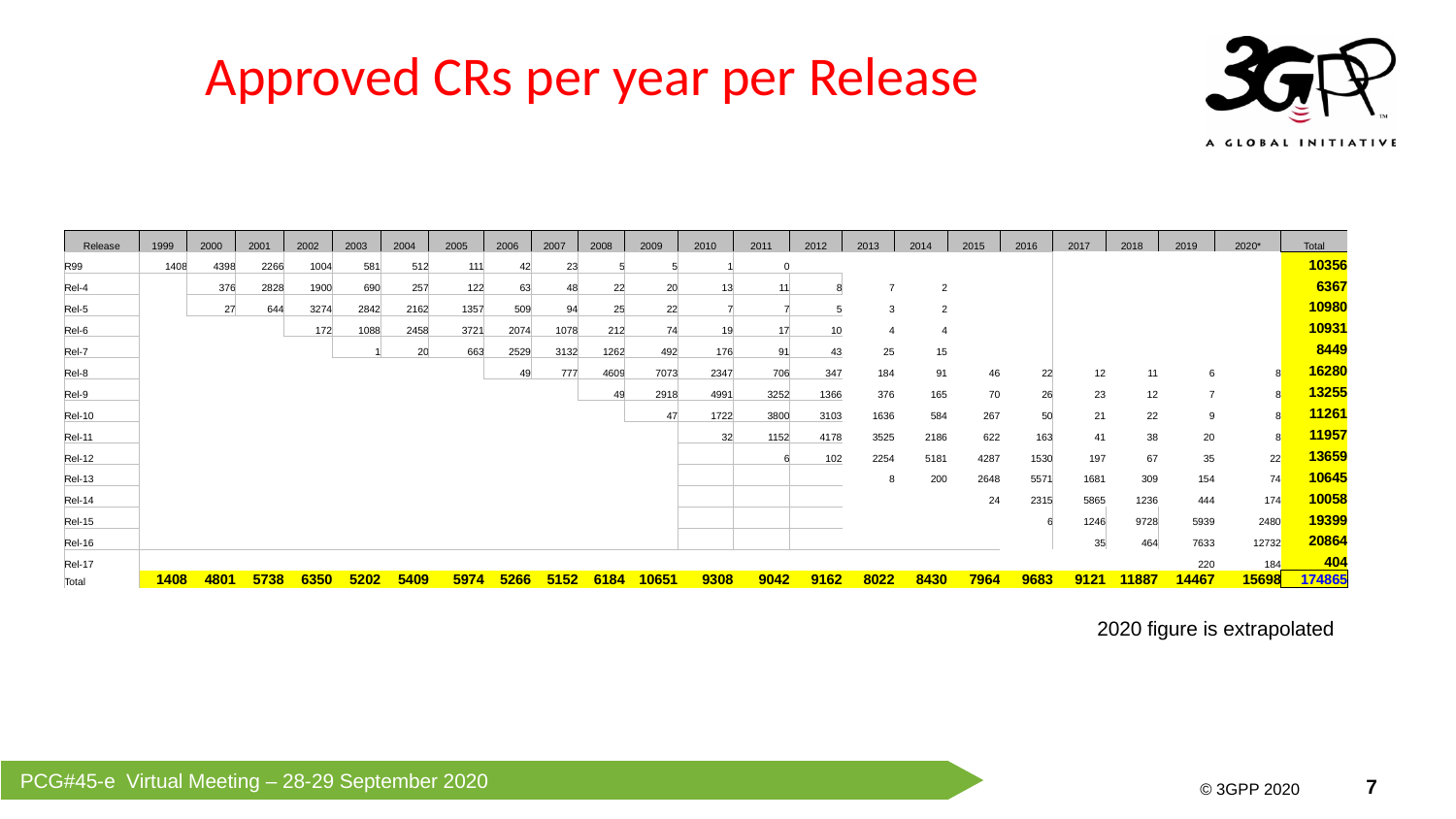

Approved CRs per year per Release
| Release | 1999 | 2000 | 2001 | 2002 | 2003 | 2004 | 2005 | 2006 | 2007 | 2008 | 2009 | 2010 | 2011 | 2012 | 2013 | 2014 | 2015 | 2016 | 2017 | 2018 | 2019 | 2020\* | Total |
| --- | --- | --- | --- | --- | --- | --- | --- | --- | --- | --- | --- | --- | --- | --- | --- | --- | --- | --- | --- | --- | --- | --- | --- |
| R99 | 1408 | 4398 | 2266 | 1004 | 581 | 512 | 111 | 42 | 23 | 5 | 5 | 1 | 0 |  |  |  |  |  |  |  |  |  | 10356 |
| Rel-4 |  | 376 | 2828 | 1900 | 690 | 257 | 122 | 63 | 48 | 22 | 20 | 13 | 11 | 8 | 7 | 2 |  |  |  |  |  |  | 6367 |
| Rel-5 |  | 27 | 644 | 3274 | 2842 | 2162 | 1357 | 509 | 94 | 25 | 22 | 7 | 7 | 5 | 3 | 2 |  |  |  |  |  |  | 10980 |
| Rel-6 |  |  |  | 172 | 1088 | 2458 | 3721 | 2074 | 1078 | 212 | 74 | 19 | 17 | 10 | 4 | 4 |  |  |  |  |  |  | 10931 |
| Rel-7 |  |  |  |  | 1 | 20 | 663 | 2529 | 3132 | 1262 | 492 | 176 | 91 | 43 | 25 | 15 |  |  |  |  |  |  | 8449 |
| Rel-8 |  |  |  |  |  |  |  | 49 | 777 | 4609 | 7073 | 2347 | 706 | 347 | 184 | 91 | 46 | 22 | 12 | 11 | 6 | 8 | 16280 |
| Rel-9 |  |  |  |  |  |  |  |  |  | 49 | 2918 | 4991 | 3252 | 1366 | 376 | 165 | 70 | 26 | 23 | 12 | 7 | 8 | 13255 |
| Rel-10 |  |  |  |  |  |  |  |  |  |  | 47 | 1722 | 3800 | 3103 | 1636 | 584 | 267 | 50 | 21 | 22 | 9 | 8 | 11261 |
| Rel-11 |  |  |  |  |  |  |  |  |  |  |  | 32 | 1152 | 4178 | 3525 | 2186 | 622 | 163 | 41 | 38 | 20 | 8 | 11957 |
| Rel-12 |  |  |  |  |  |  |  |  |  |  |  |  | 6 | 102 | 2254 | 5181 | 4287 | 1530 | 197 | 67 | 35 | 22 | 13659 |
| Rel-13 |  |  |  |  |  |  |  |  |  |  |  |  |  |  | 8 | 200 | 2648 | 5571 | 1681 | 309 | 154 | 74 | 10645 |
| Rel-14 |  |  |  |  |  |  |  |  |  |  |  |  |  |  |  |  | 24 | 2315 | 5865 | 1236 | 444 | 174 | 10058 |
| Rel-15 |  |  |  |  |  |  |  |  |  |  |  |  |  |  |  |  |  | 6 | 1246 | 9728 | 5939 | 2480 | 19399 |
| Rel-16 |  |  |  |  |  |  |  |  |  |  |  |  |  |  |  |  |  |  | 35 | 464 | 7633 | 12732 | 20864 |
| Rel-17 |  |  |  |  |  |  |  |  |  |  |  |  |  |  |  |  |  |  |  |  | 220 | 184 | 404 |
| Total | 1408 | 4801 | 5738 | 6350 | 5202 | 5409 | 5974 | 5266 | 5152 | 6184 | 10651 | 9308 | 9042 | 9162 | 8022 | 8430 | 7964 | 9683 | 9121 | 11887 | 14467 | 15698 | 174865 |
2020 figure is extrapolated